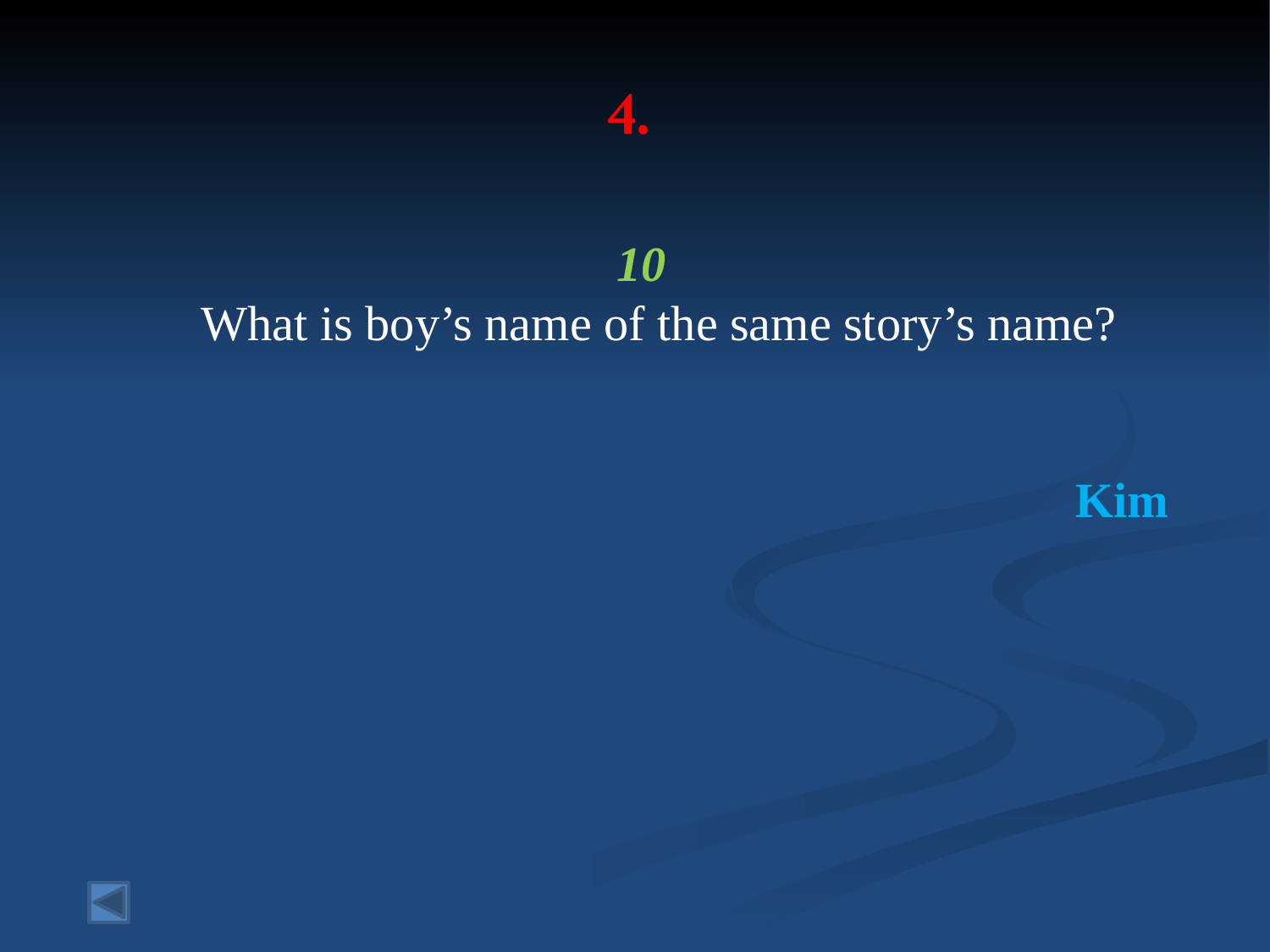

# 4.

10
      What is boy’s name of the same story’s name?

Kim